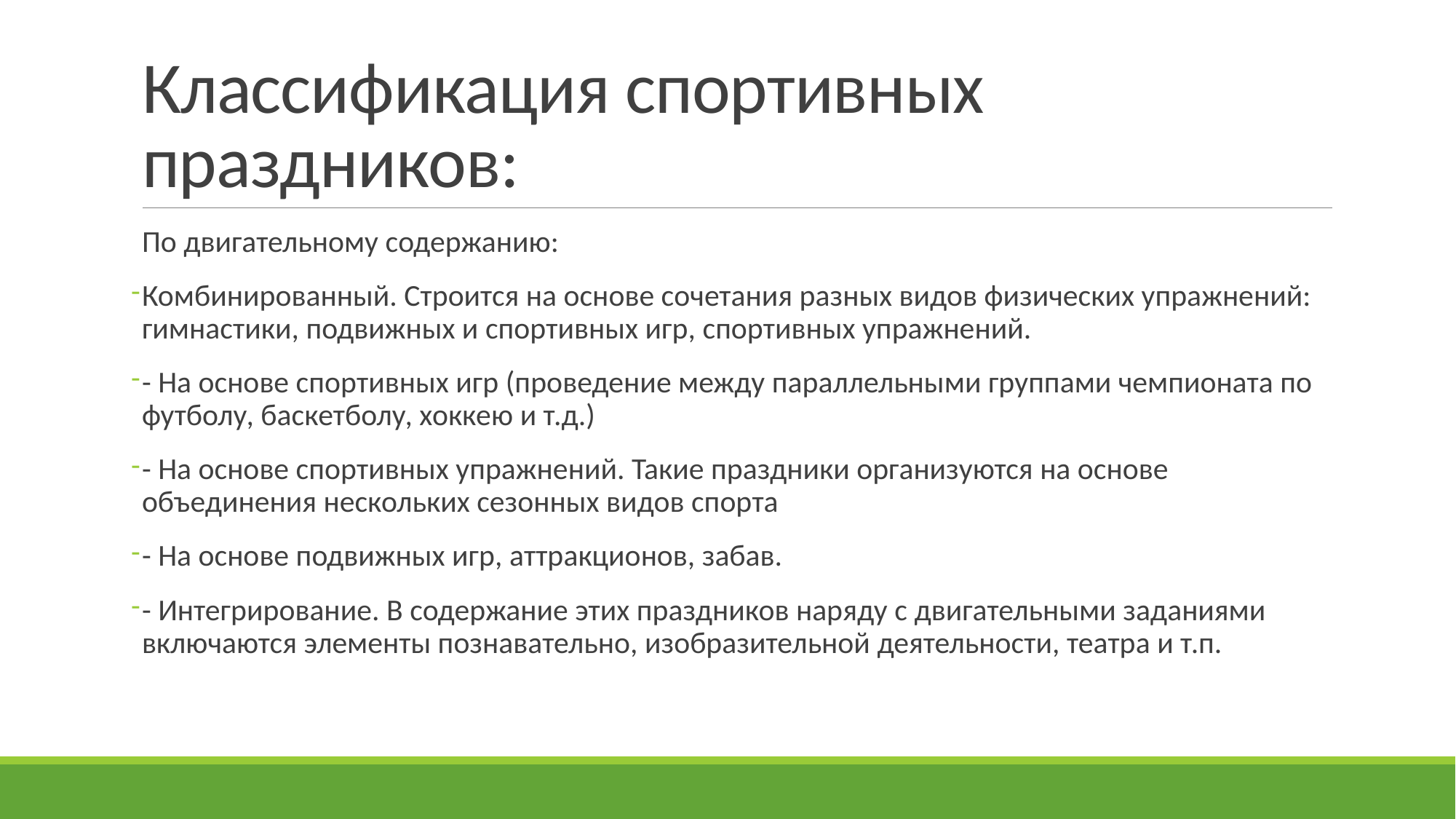

# Классификация спортивных праздников:
По двигательному содержанию:
Комбинированный. Строится на основе сочетания разных видов физических упражнений: гимнастики, подвижных и спортивных игр, спортивных упражнений.
- На основе спортивных игр (проведение между параллельными группами чемпионата по футболу, баскетболу, хоккею и т.д.)
- На основе спортивных упражнений. Такие праздники организуются на основе объединения нескольких сезонных видов спорта
- На основе подвижных игр, аттракционов, забав.
- Интегрирование. В содержание этих праздников наряду с двигательными заданиями включаются элементы познавательно, изобразительной деятельности, театра и т.п.